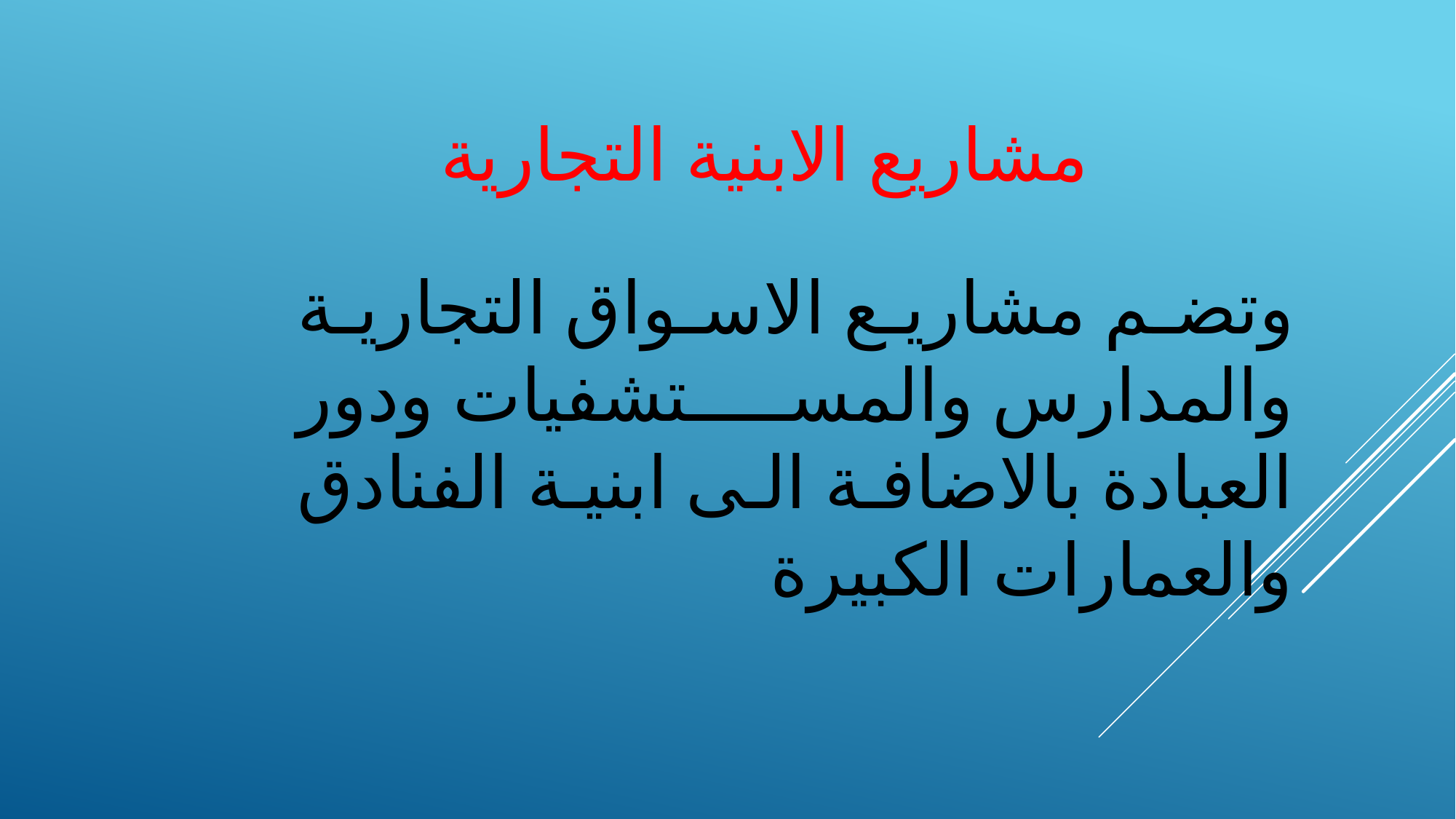

مشاريع الابنية التجارية
# وتضم مشاريع الاسواق التجارية والمدارس والمستشفيات ودور العبادة بالاضافة الى ابنية الفنادق والعمارات الكبيرة